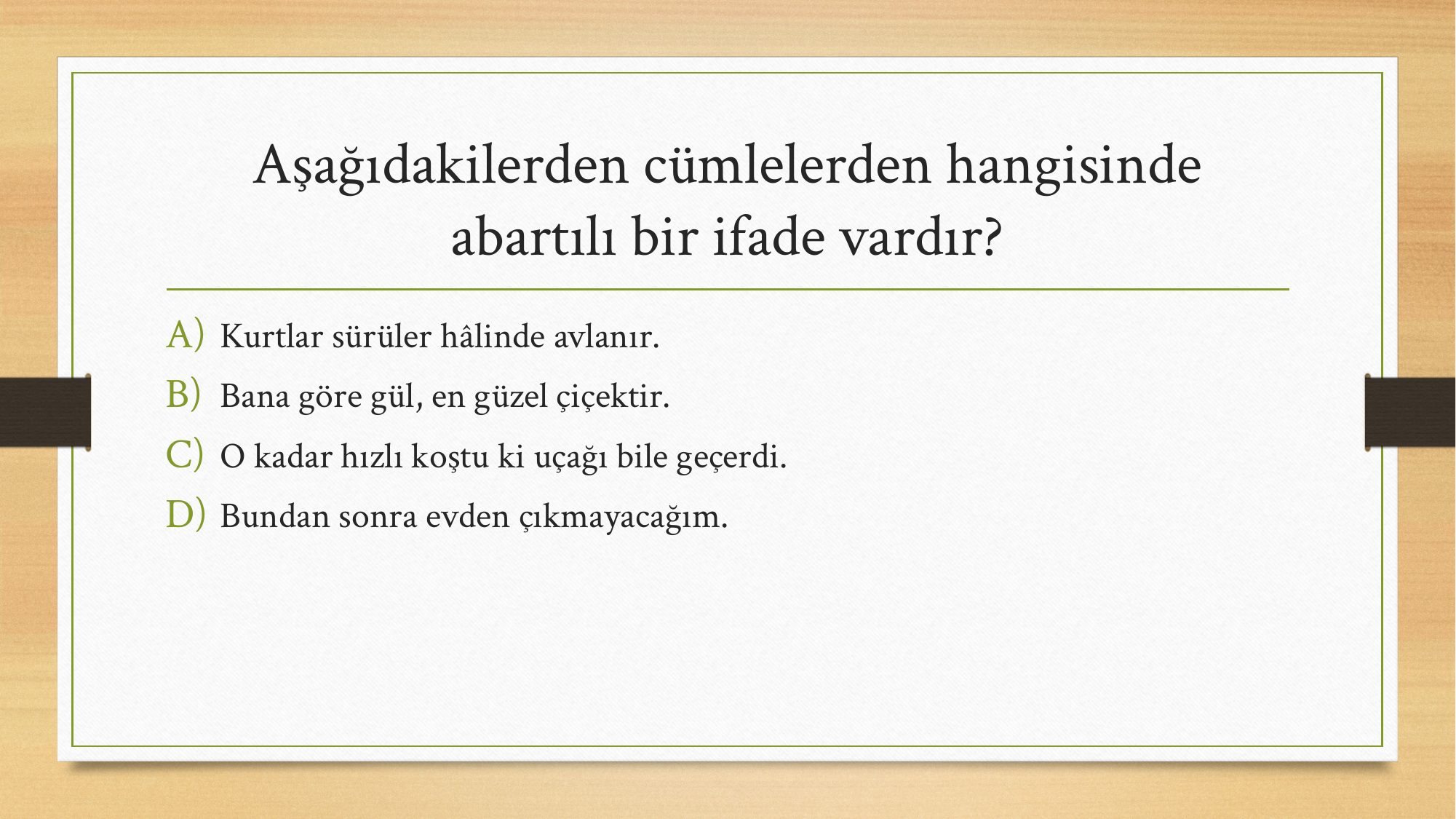

# Aşağıdakilerden cümlelerden hangisinde abartılı bir ifade vardır?
Kurtlar sürüler hâlinde avlanır.
Bana göre gül, en güzel çiçektir.
O kadar hızlı koştu ki uçağı bile geçerdi.
Bundan sonra evden çıkmayacağım.